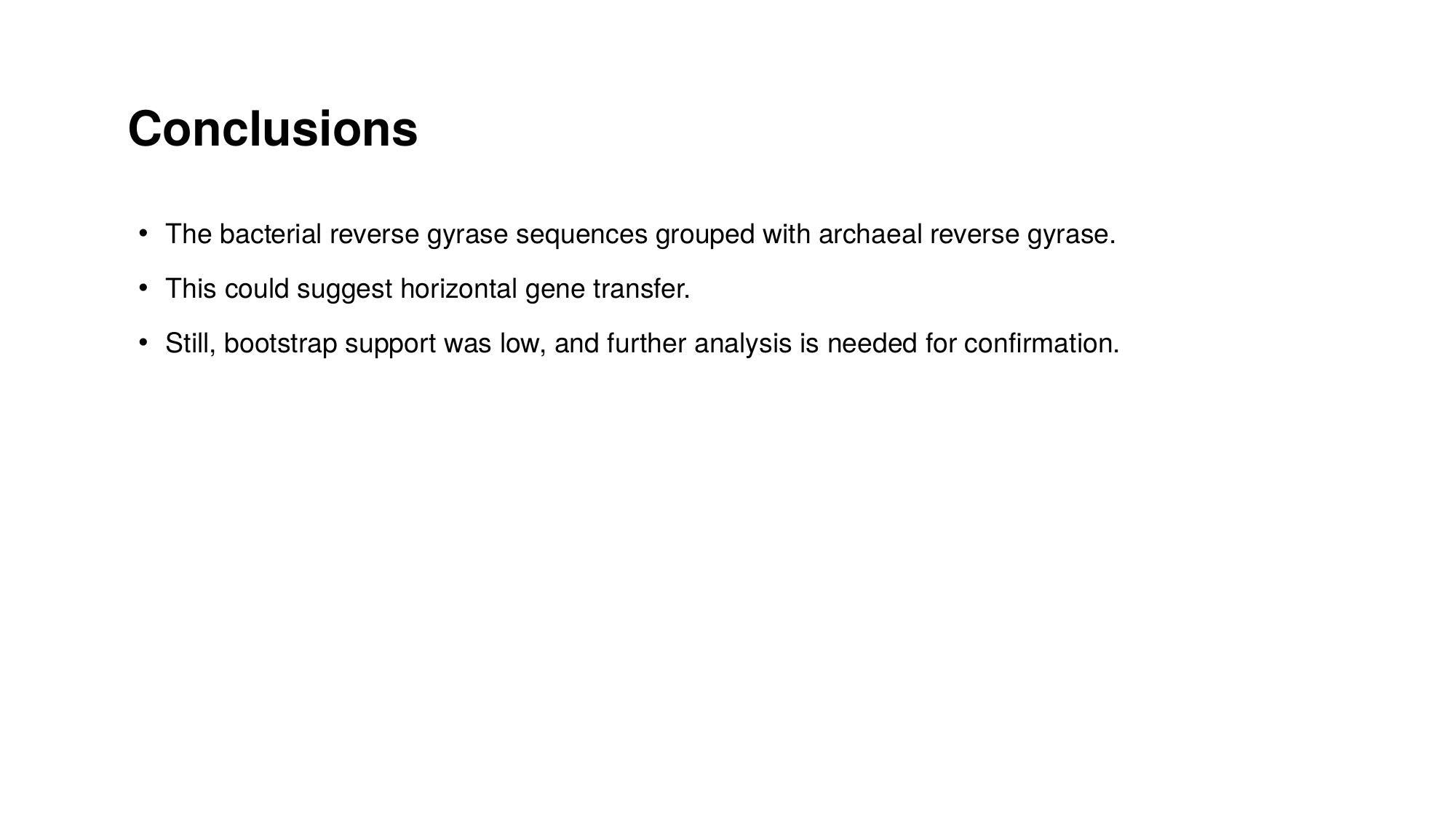

# Conclusions
The bacterial reverse gyrase sequences grouped with archaeal reverse gyrase.
This could suggest horizontal gene transfer.
Still, bootstrap support was low, and further analysis is needed for confirmation.